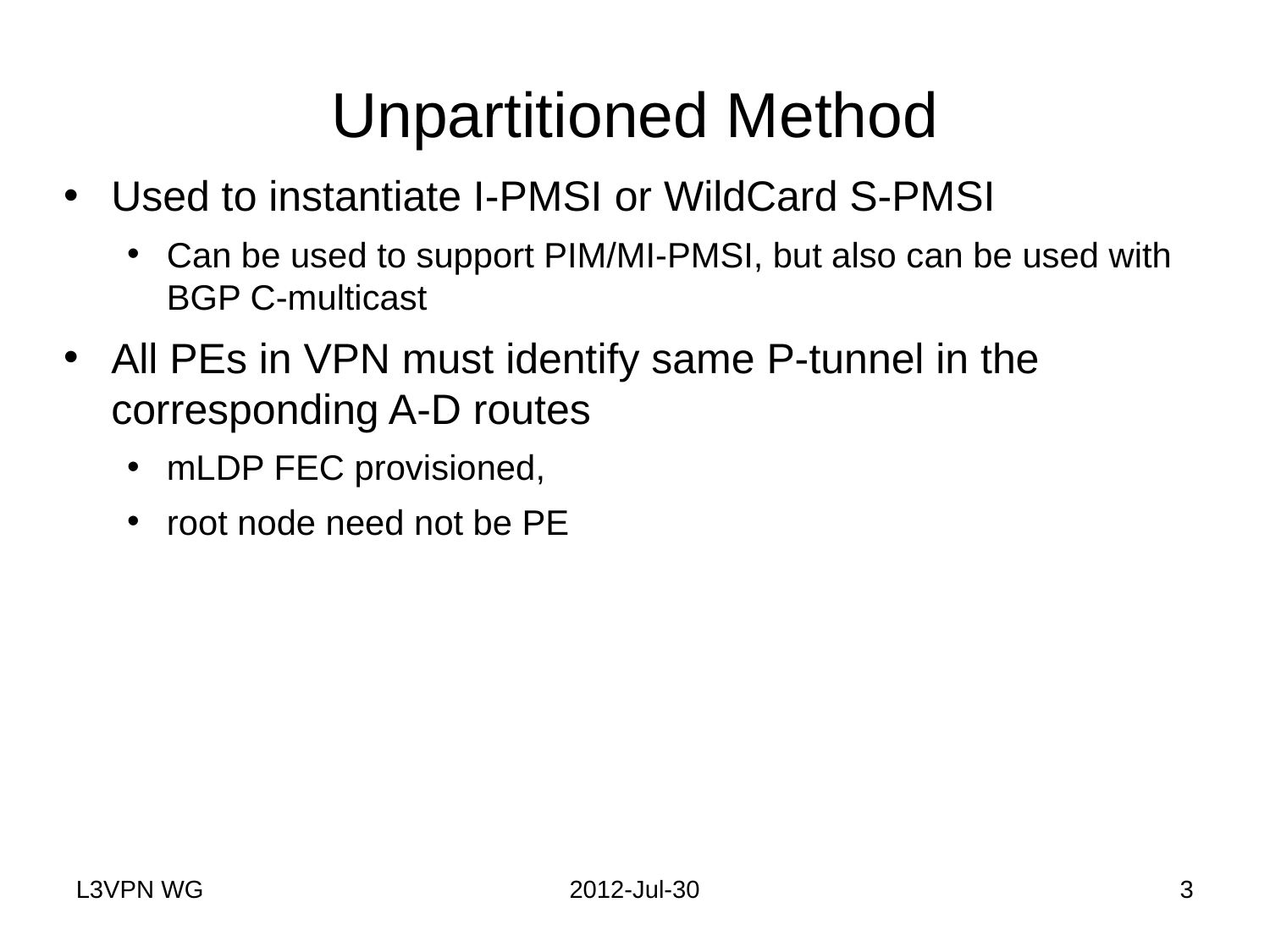

# Unpartitioned Method
Used to instantiate I-PMSI or WildCard S-PMSI
Can be used to support PIM/MI-PMSI, but also can be used with BGP C-multicast
All PEs in VPN must identify same P-tunnel in the corresponding A-D routes
mLDP FEC provisioned,
root node need not be PE

L3VPN WG
2012-Jul-30
3